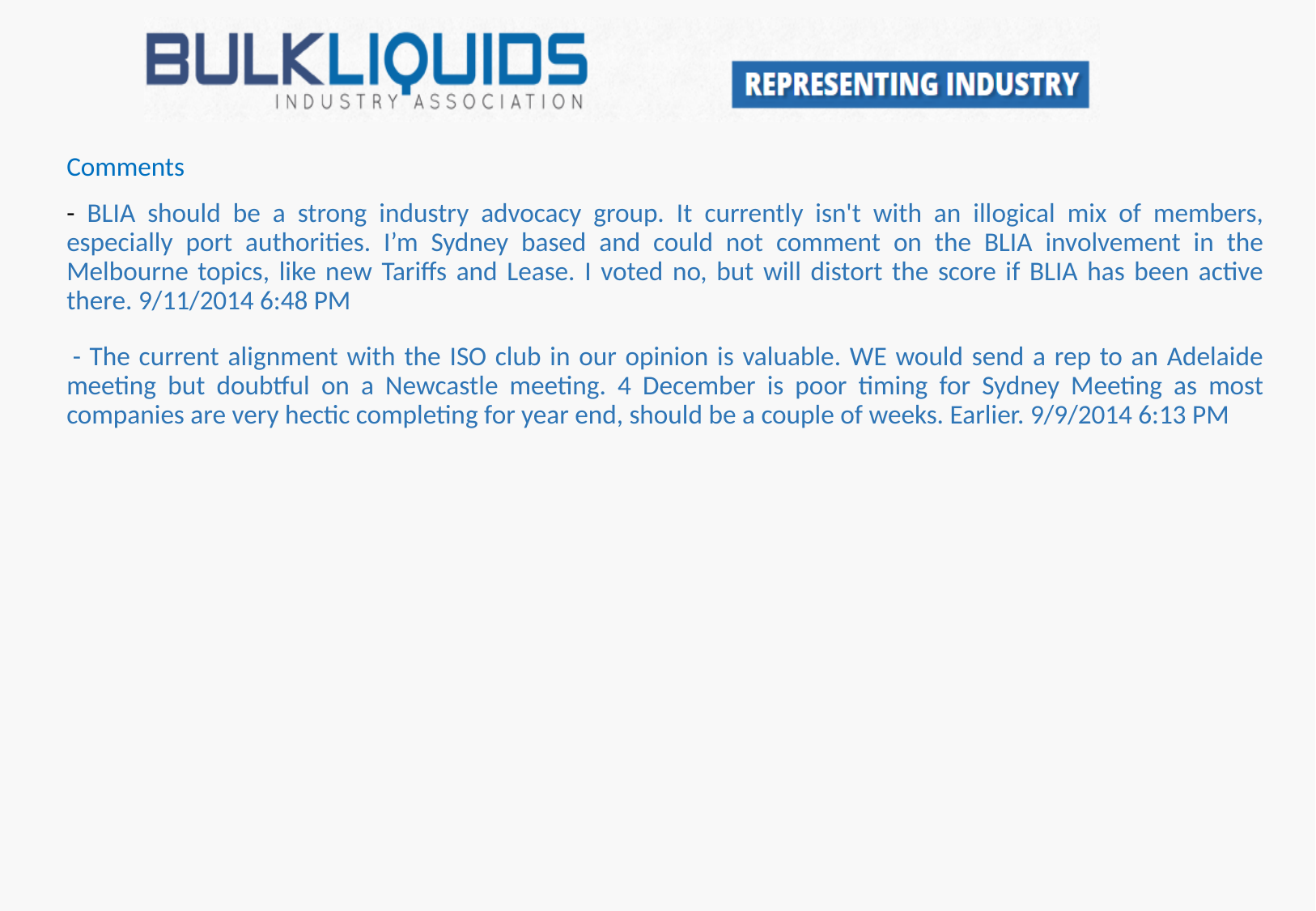

Comments
- BLIA should be a strong industry advocacy group. It currently isn't with an illogical mix of members, especially port authorities. I’m Sydney based and could not comment on the BLIA involvement in the Melbourne topics, like new Tariffs and Lease. I voted no, but will distort the score if BLIA has been active there. 9/11/2014 6:48 PM
 - The current alignment with the ISO club in our opinion is valuable. WE would send a rep to an Adelaide meeting but doubtful on a Newcastle meeting. 4 December is poor timing for Sydney Meeting as most companies are very hectic completing for year end, should be a couple of weeks. Earlier. 9/9/2014 6:13 PM